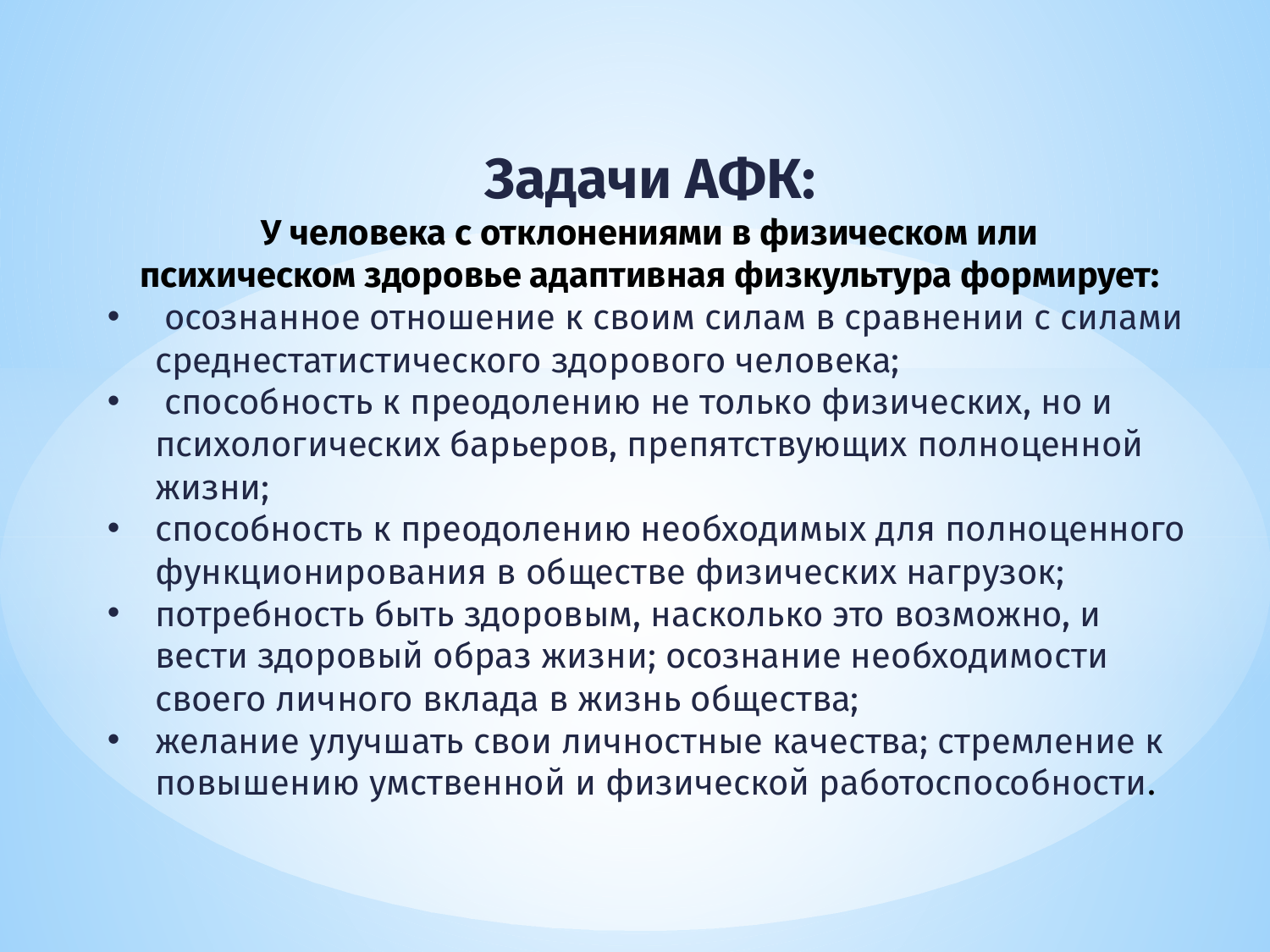

Задачи АФК:
У человека с отклонениями в физическом или психическом здоровье адаптивная физкультура формирует:
 осознанное отношение к своим силам в сравнении с силами среднестатистического здорового человека;
 способность к преодолению не только физических, но и психологических барьеров, препятствующих полноценной жизни;
способность к преодолению необходимых для полноценного функционирования в обществе физических нагрузок;
потребность быть здоровым, насколько это возможно, и вести здоровый образ жизни; осознание необходимости своего личного вклада в жизнь общества;
желание улучшать свои личностные качества; стремление к повышению умственной и физической работоспособности.